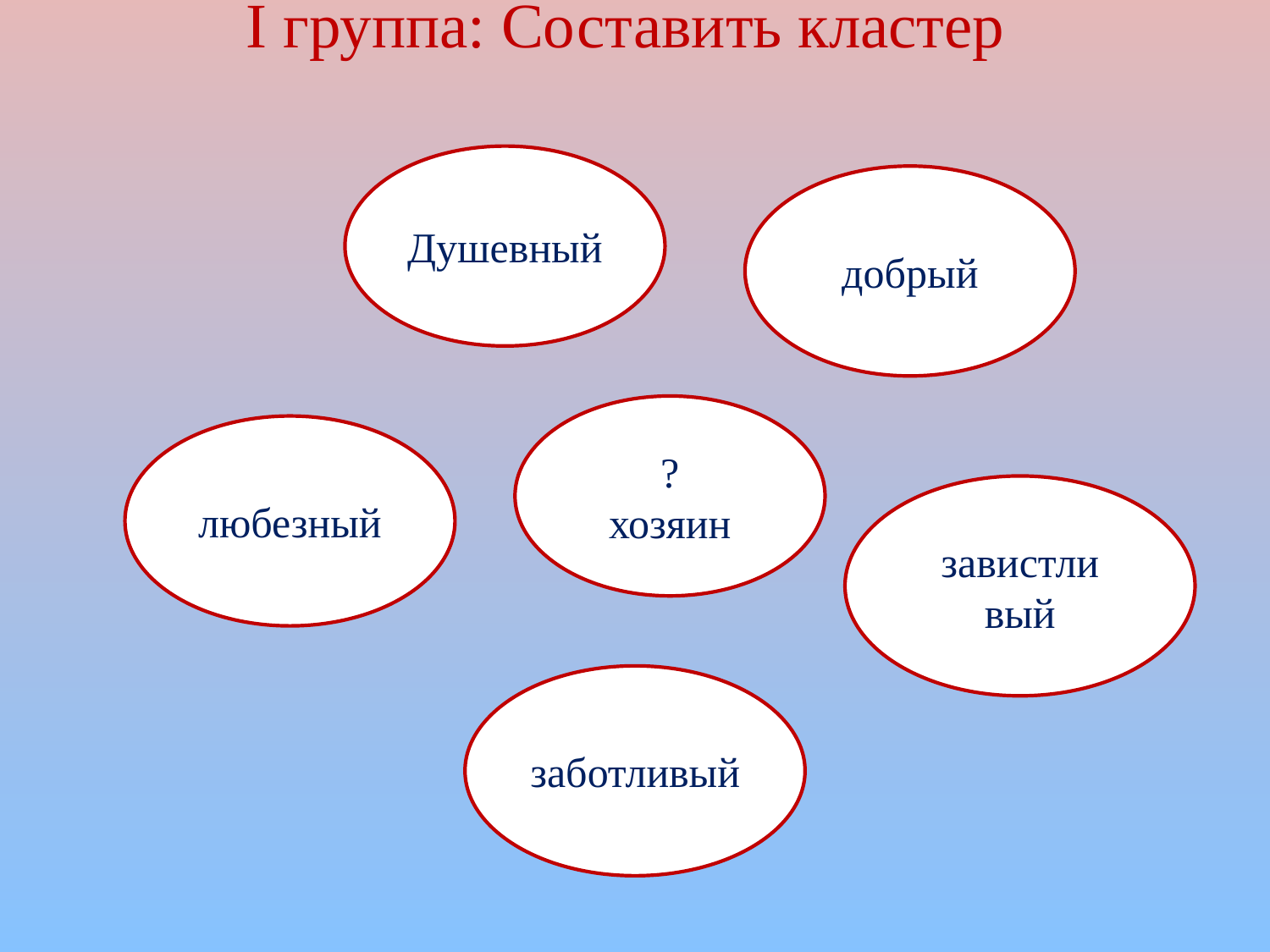

# I группа: Составить кластер
Душевный
добрый

?
хозяин
любезный
завистли
вый
заботливый